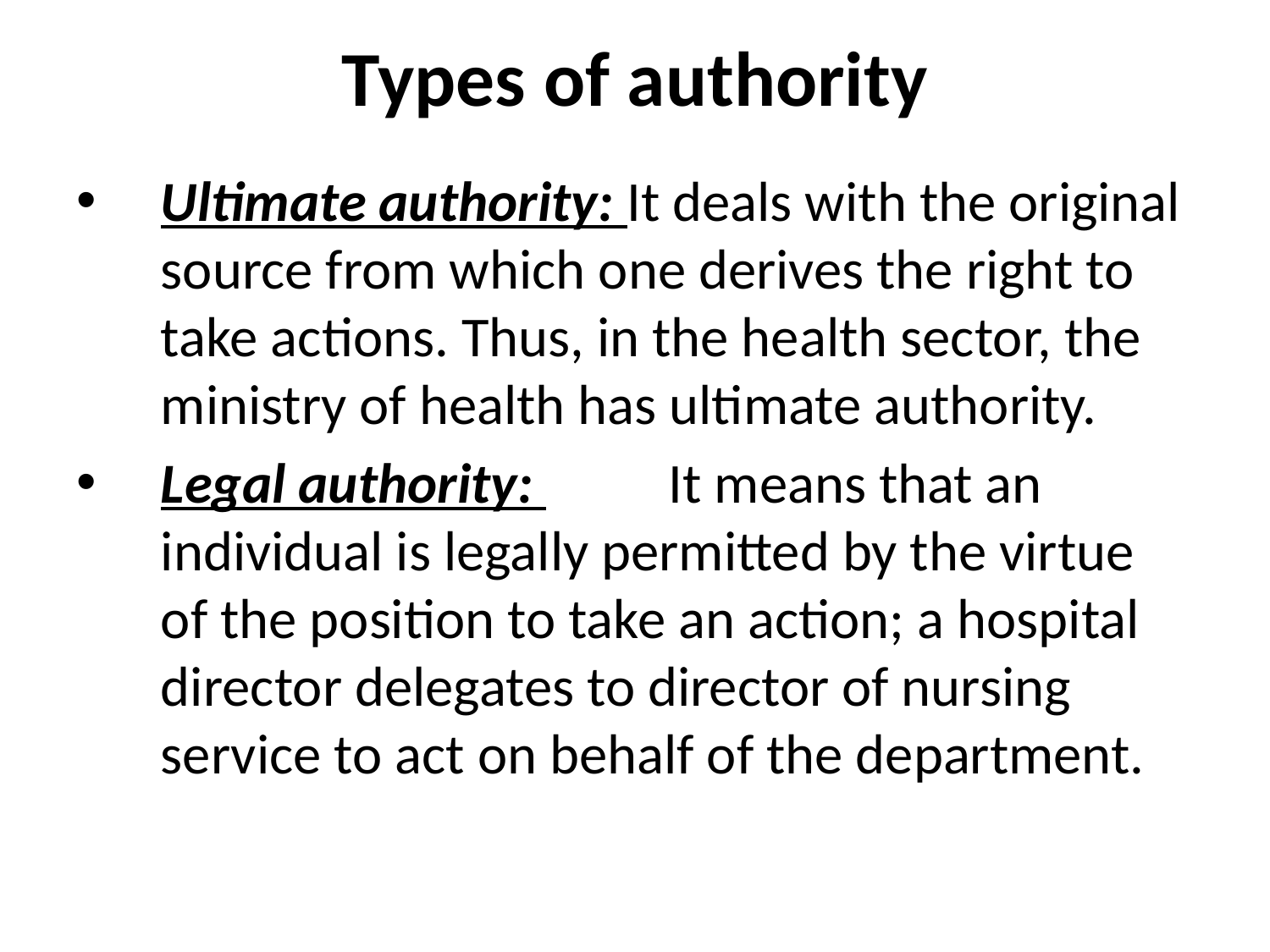

# Types of authority
Ultimate authority: It deals with the original source from which one derives the right to take actions. Thus, in the health sector, the ministry of health has ultimate authority.
Legal authority: 	It means that an individual is legally permitted by the virtue of the position to take an action; a hospital director delegates to director of nursing service to act on behalf of the department.